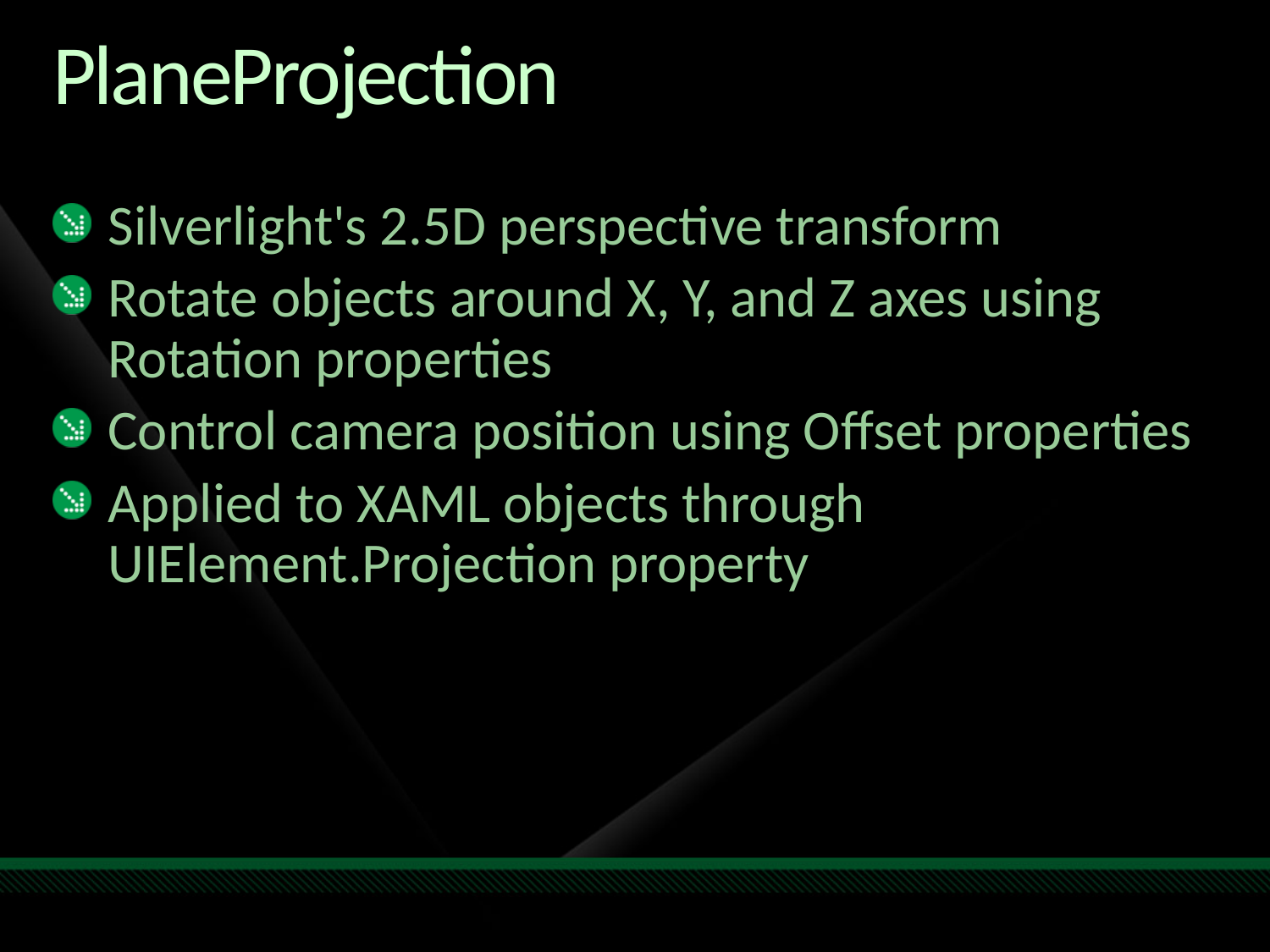

# PlaneProjection
Silverlight's 2.5D perspective transform
Rotate objects around X, Y, and Z axes using Rotation properties
Control camera position using Offset properties
Applied to XAML objects through UIElement.Projection property